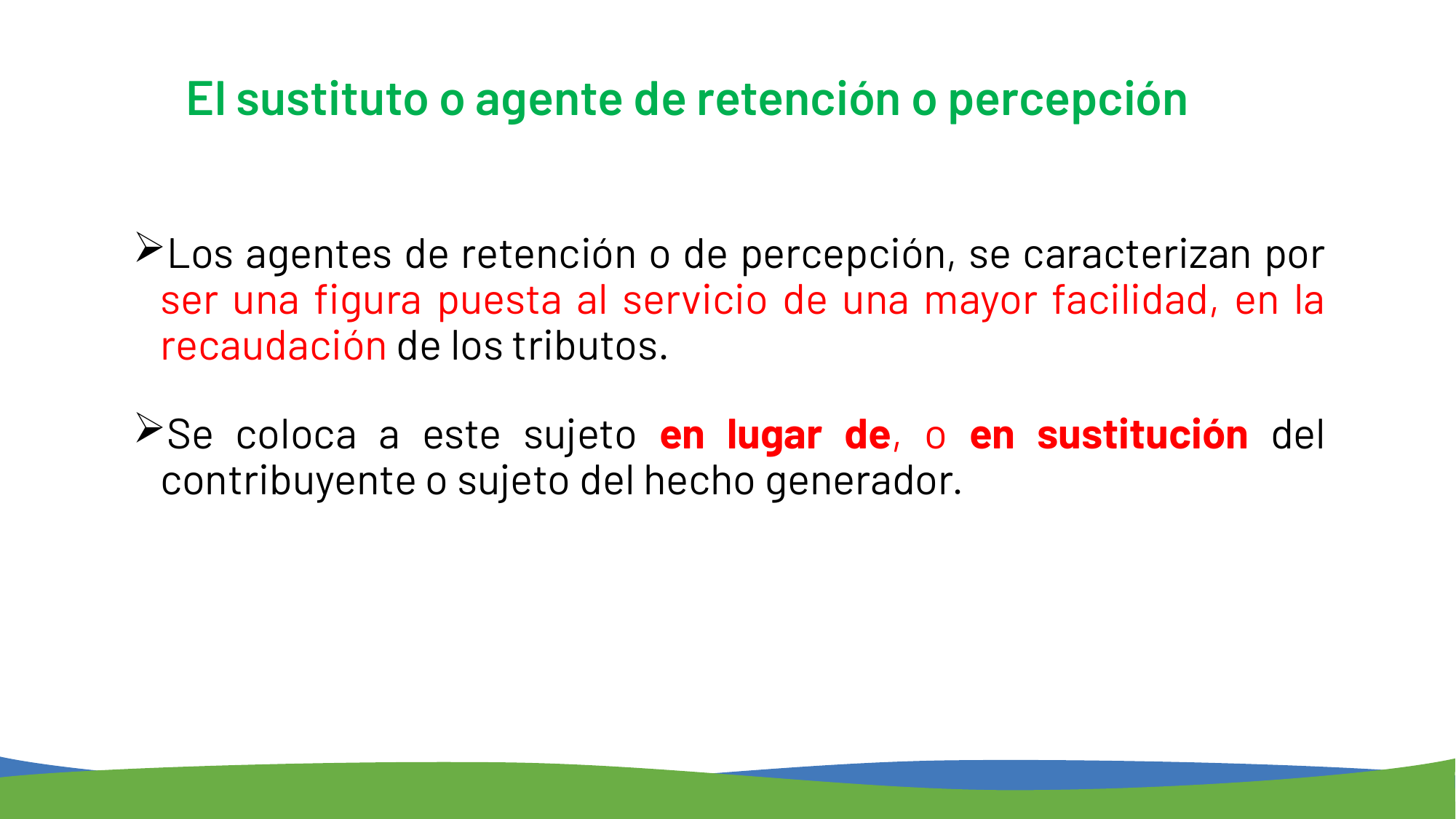

El sustituto o agente de retención o percepción

Los agentes de retención o de percepción, se caracterizan por ser una figura puesta al servicio de una mayor facilidad, en la recaudación de los tributos.

Se coloca a este sujeto en lugar de, o en sustitución del contribuyente o sujeto del hecho generador.